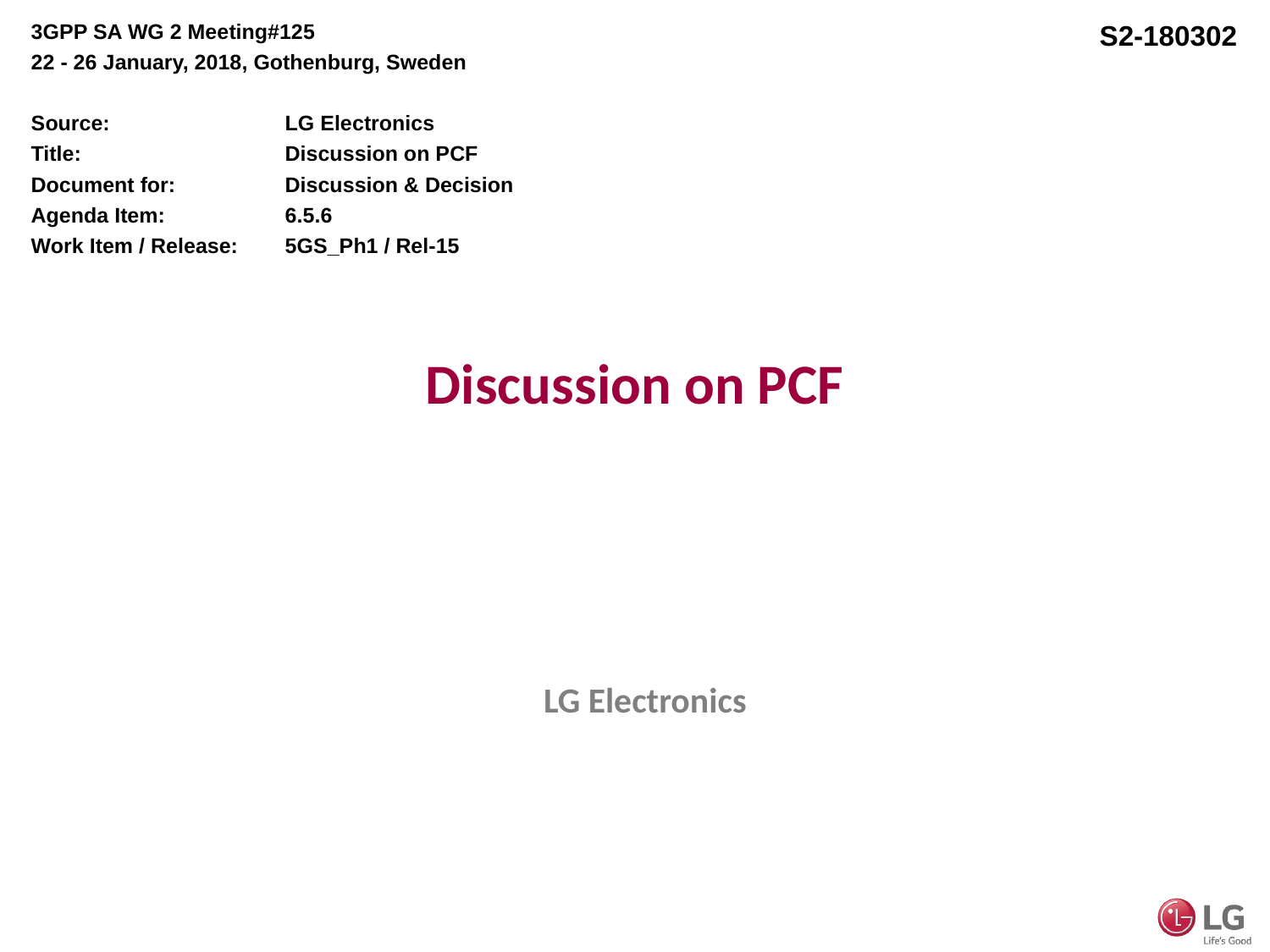

3GPP SA WG 2 Meeting#125
22 - 26 January, 2018, Gothenburg, Sweden

Source:		LG Electronics
Title:		Discussion on PCF
Document for:	Discussion & Decision
Agenda Item:	6.5.6
Work Item / Release:	5GS_Ph1 / Rel-15
S2-180302
# Discussion on PCF
LG Electronics